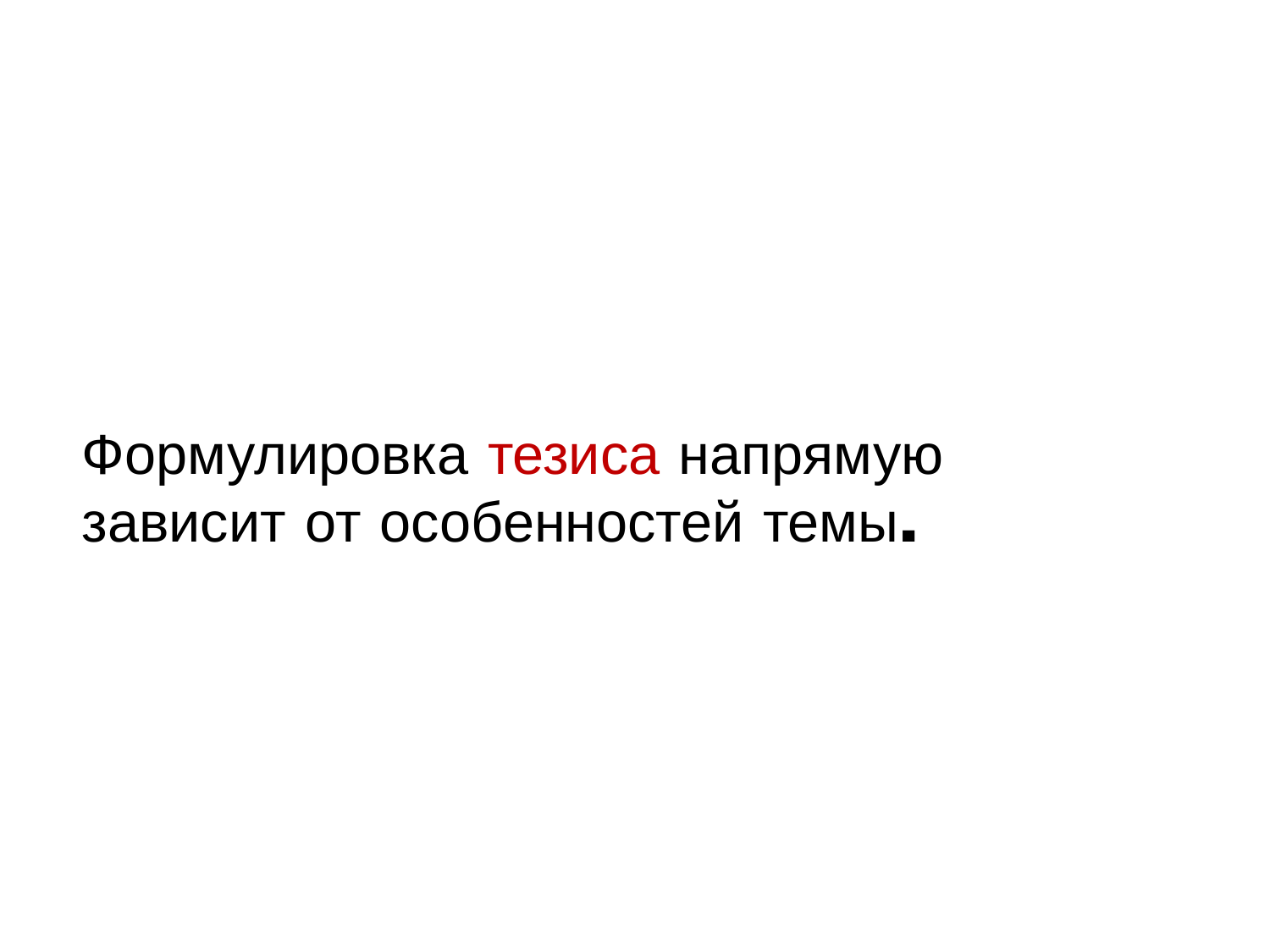

Формулировка тезиса напрямую зависит от особенностей темы.